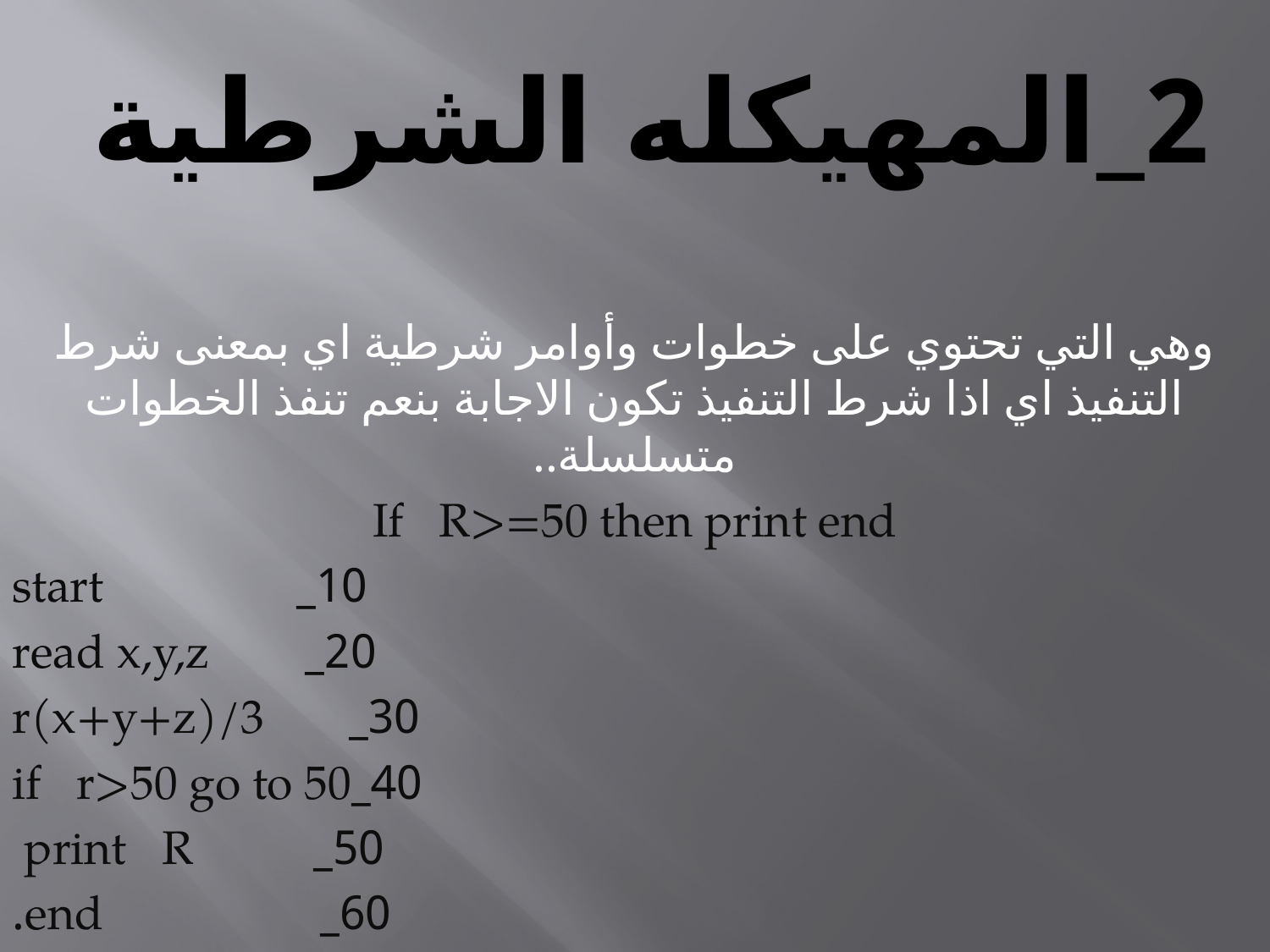

# 2_المهيكله الشرطية
وهي التي تحتوي على خطوات وأوامر شرطية اي بمعنى شرط التنفيذ اي اذا شرط التنفيذ تكون الاجابة بنعم تنفذ الخطوات متسلسلة..
If   R>=50 then print end
10_                start
20_        read x,y,z
30_       r(x+y+z)/3
40_if   r>50 go to 50
50_          print   R
60_                  end.